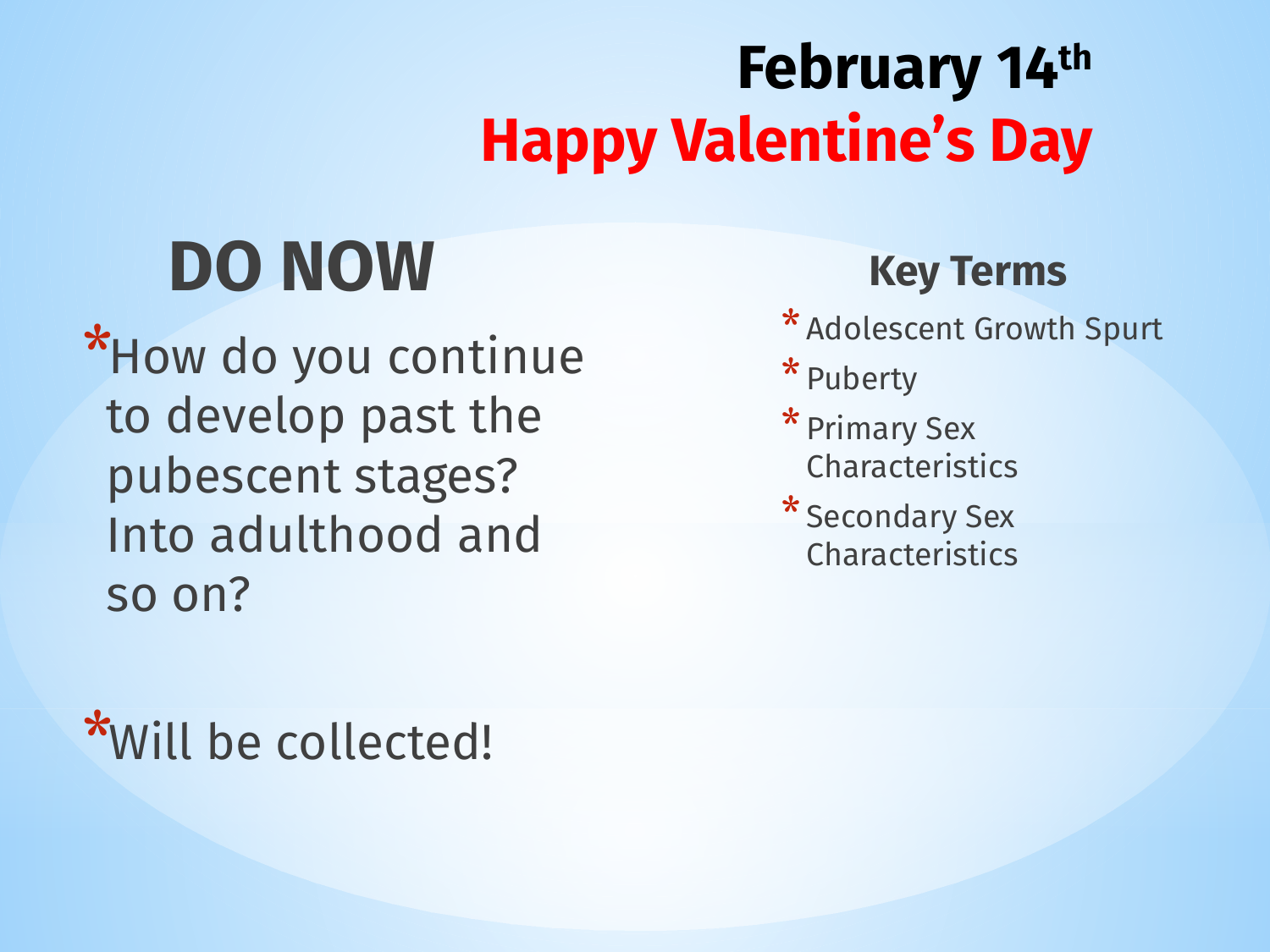

# February 14th Happy Valentine’s Day
Key Terms
DO NOW
Adolescent Growth Spurt
Puberty
Primary Sex Characteristics
Secondary Sex Characteristics
How do you continue to develop past the pubescent stages? Into adulthood and so on?

Will be collected!